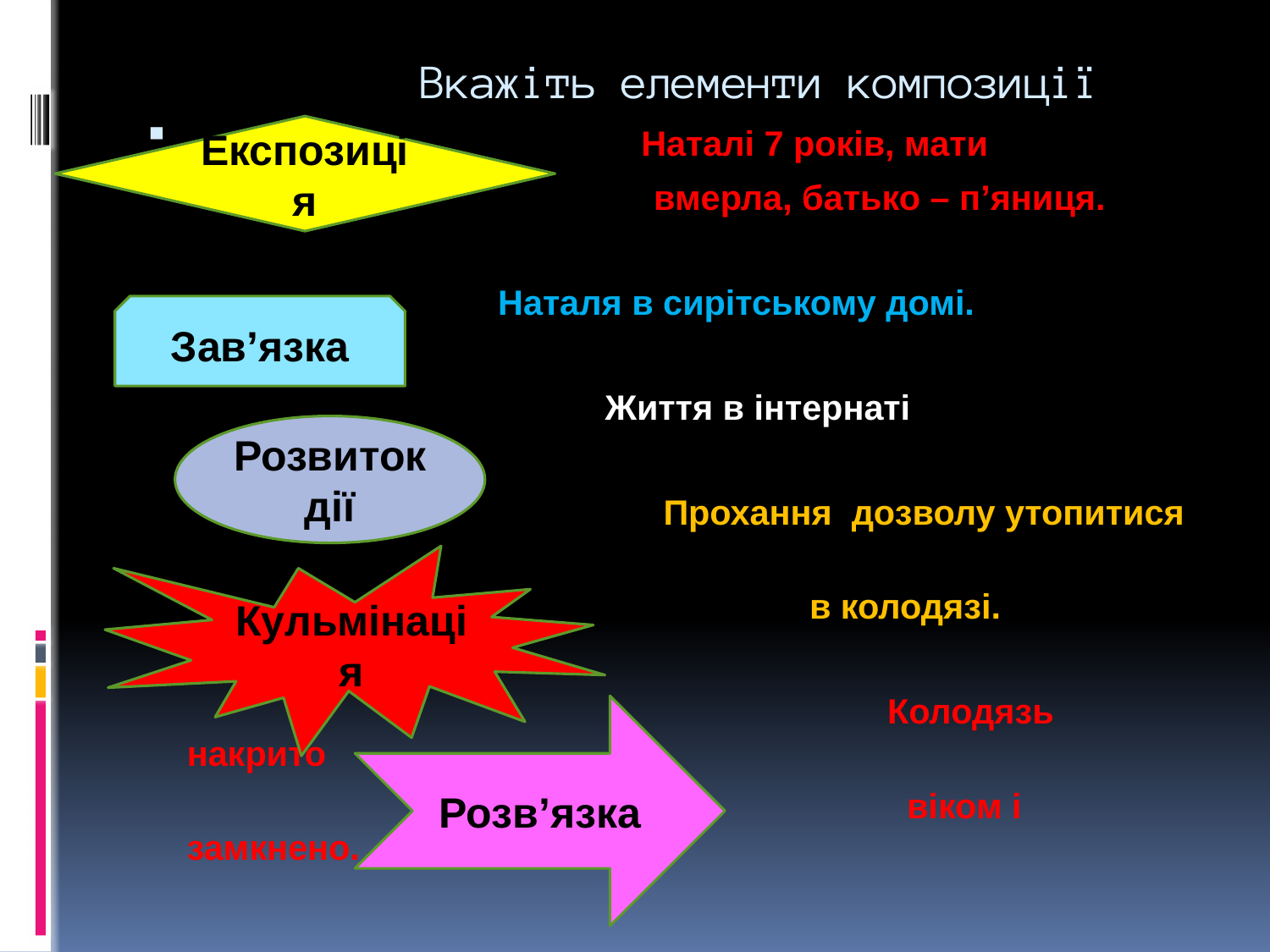

# Вкажіть елементи композиції
                                     Наталі 7 років, мати
                                                    вмерла, батько – п’яниця.

                                    Наталя в сирітському домі.

                                               Життя в інтернаті

                                                     Прохання  дозволу утопитися
                                                                    в колодязі.

                                                                            Колодязь накрито
                                                                              віком і замкнено.
Експозиція
Зав’язка
Розвиток дії
Кульмінація
Розв’язка